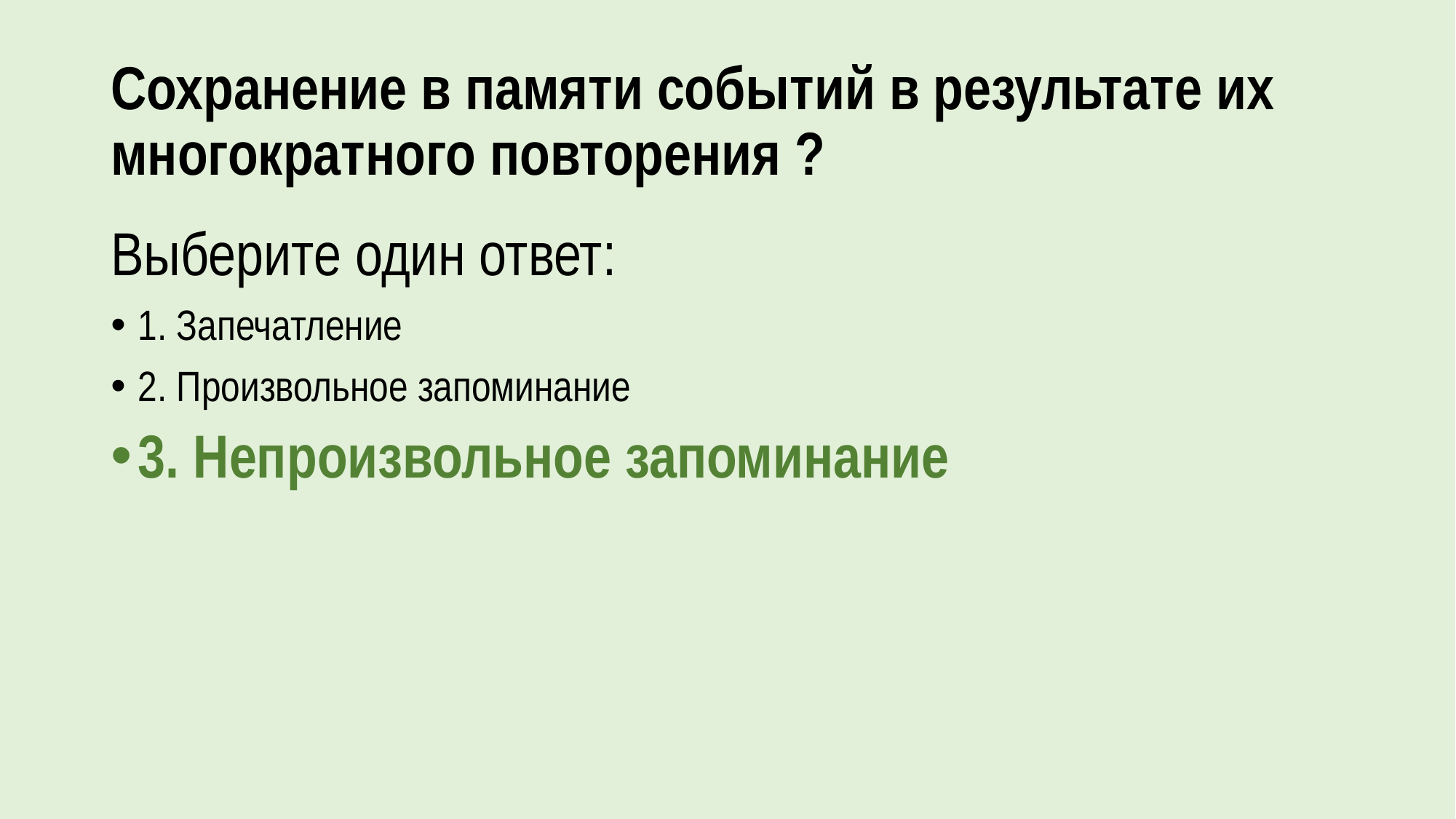

# Сохранение в памяти событий в результате их многократного повторения ?
Выберите один ответ:
1. Запечатление
2. Произвольное запоминание
3. Непроизвольное запоминание